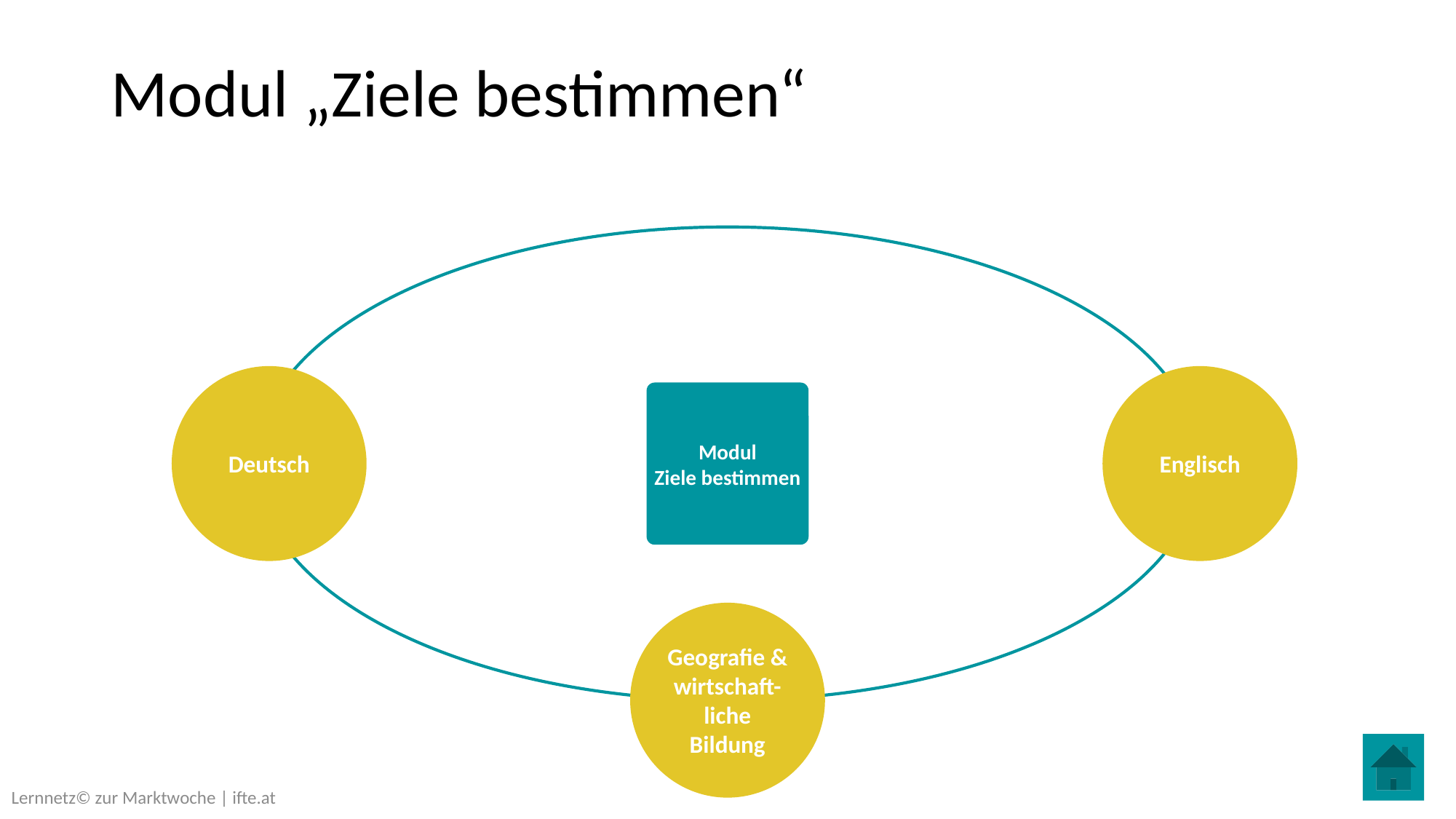

# Modul „Ziele bestimmen“

Englisch
Deutsch
Modul
Ziele bestimmen
Geografie & wirtschaft-liche Bildung

Lernnetz© zur Marktwoche | ifte.at